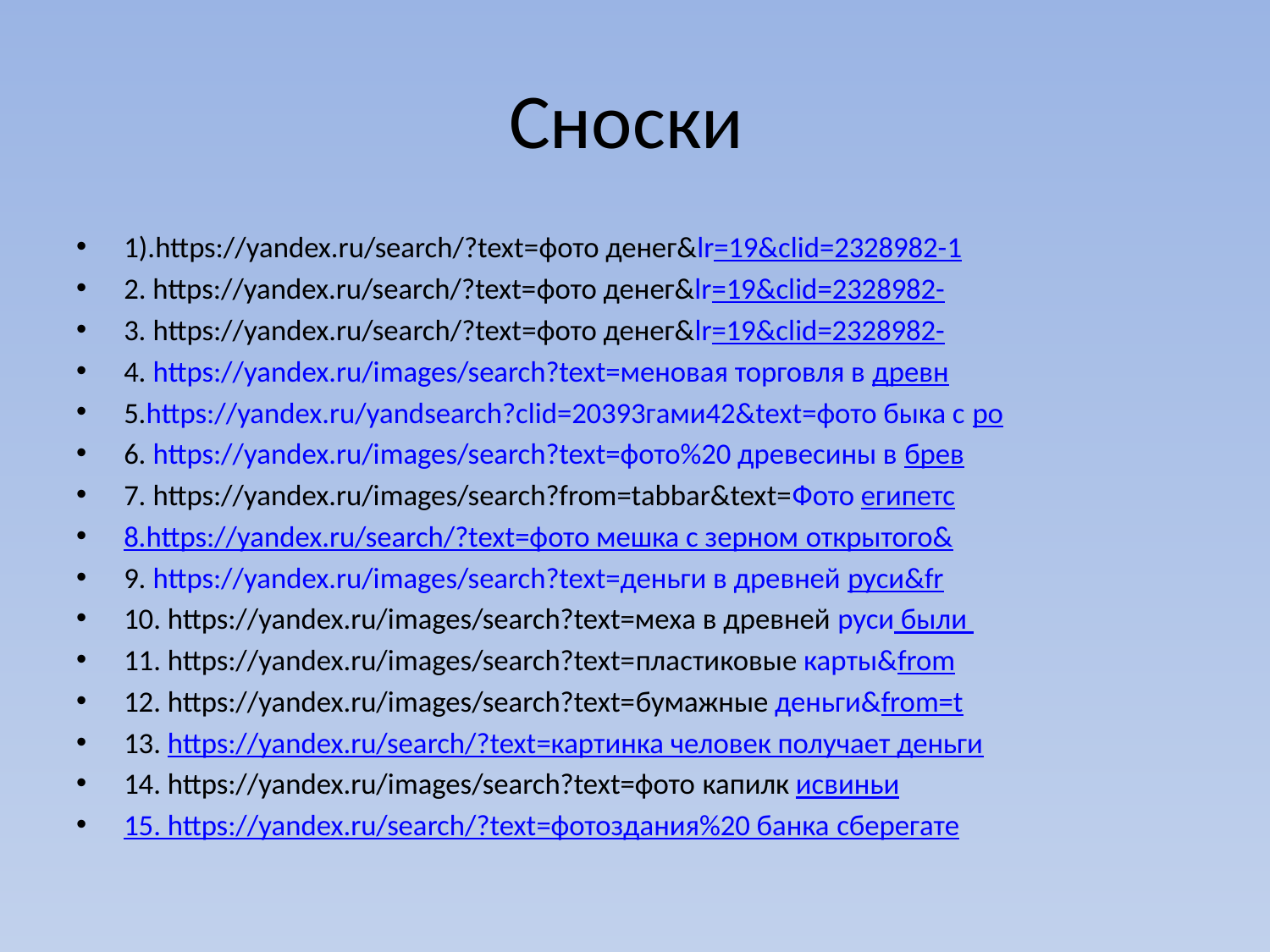

# Сноски
1).https://yandex.ru/search/?text=фото денег&lr=19&clid=2328982-1
2. https://yandex.ru/search/?text=фото денег&lr=19&clid=2328982-
3. https://yandex.ru/search/?text=фото денег&lr=19&clid=2328982-
4. https://yandex.ru/images/search?text=меновая торговля в древн
5.https://yandex.ru/yandsearch?clid=20393гами42&text=фото быка с ро
6. https://yandex.ru/images/search?text=фото%20 древесины в брев
7. https://yandex.ru/images/search?from=tabbar&text=Фото египетс
8.https://yandex.ru/search/?text=фото мешка с зерном открытого&
9. https://yandex.ru/images/search?text=деньги в древней руси&fr
10. https://yandex.ru/images/search?text=меха в древней руси были
11. https://yandex.ru/images/search?text=пластиковые карты&from
12. https://yandex.ru/images/search?text=бумажные деньги&from=t
13. https://yandex.ru/search/?text=картинка человек получает деньги
14. https://yandex.ru/images/search?text=фото капилк исвиньи
15. https://yandex.ru/search/?text=фотоздания%20 банка сберегате